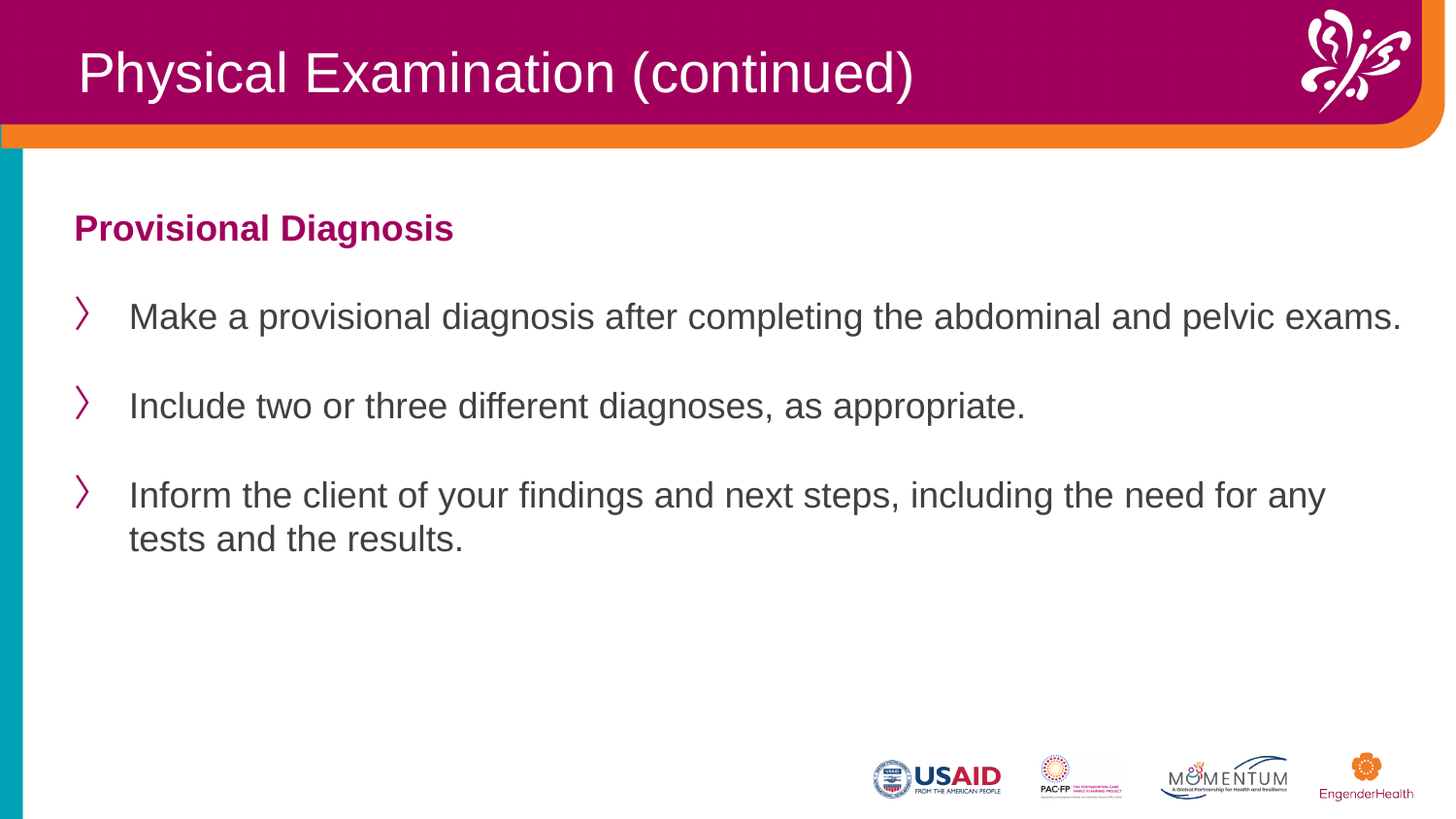

Physical Examination (continued)
Provisional Diagnosis
Make a provisional diagnosis after completing the abdominal and pelvic exams.
Include two or three different diagnoses, as appropriate.
Inform the client of your findings and next steps, including the need for any tests and the results.